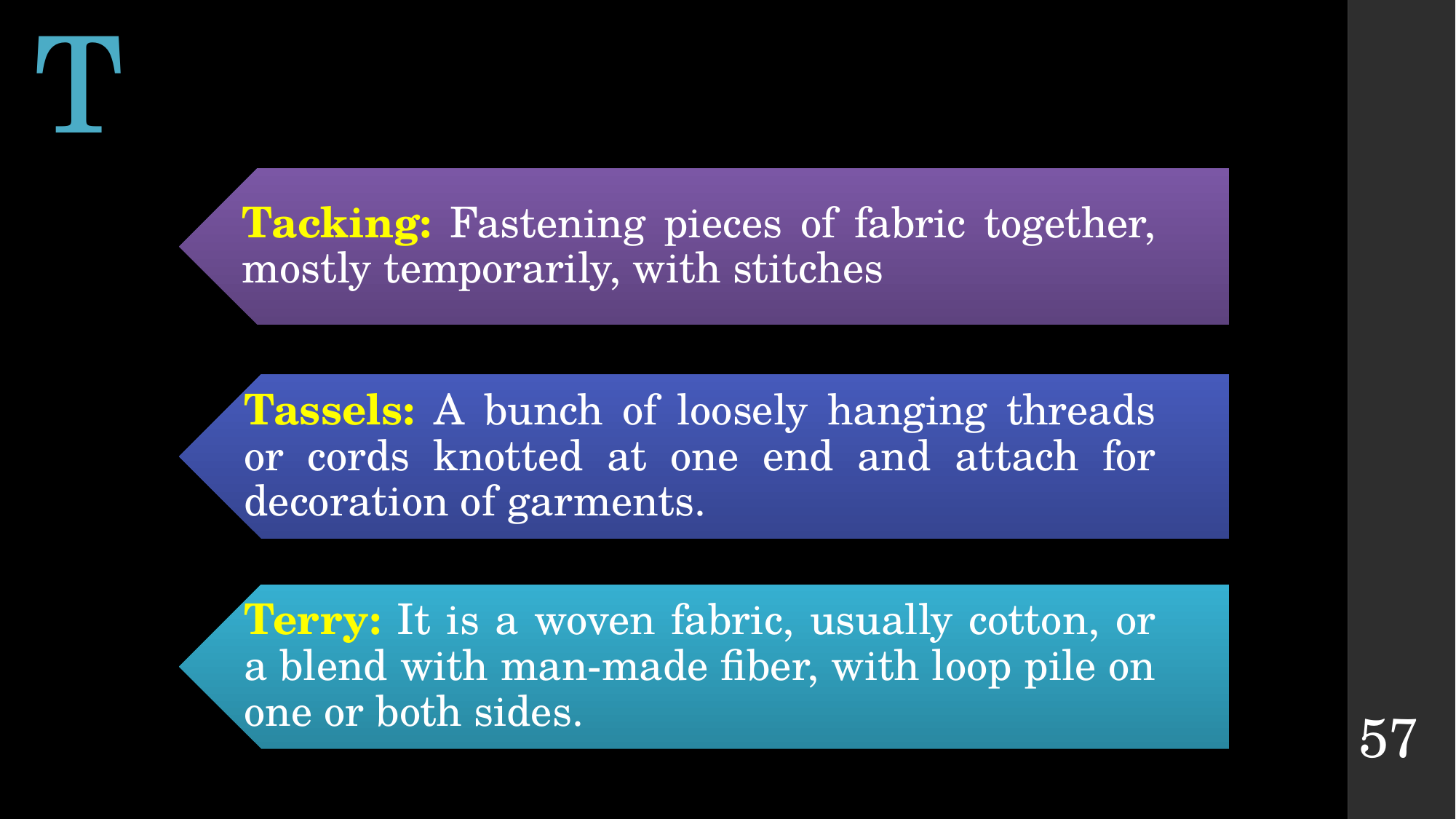

T
Tacking: Fastening pieces of fabric together, mostly temporarily, with stitches
Tassels: A bunch of loosely hanging threads or cords knotted at one end and attach for decoration of garments.
Terry: It is a woven fabric, usually cotton, or a blend with man-made fiber, with loop pile on one or both sides.
57